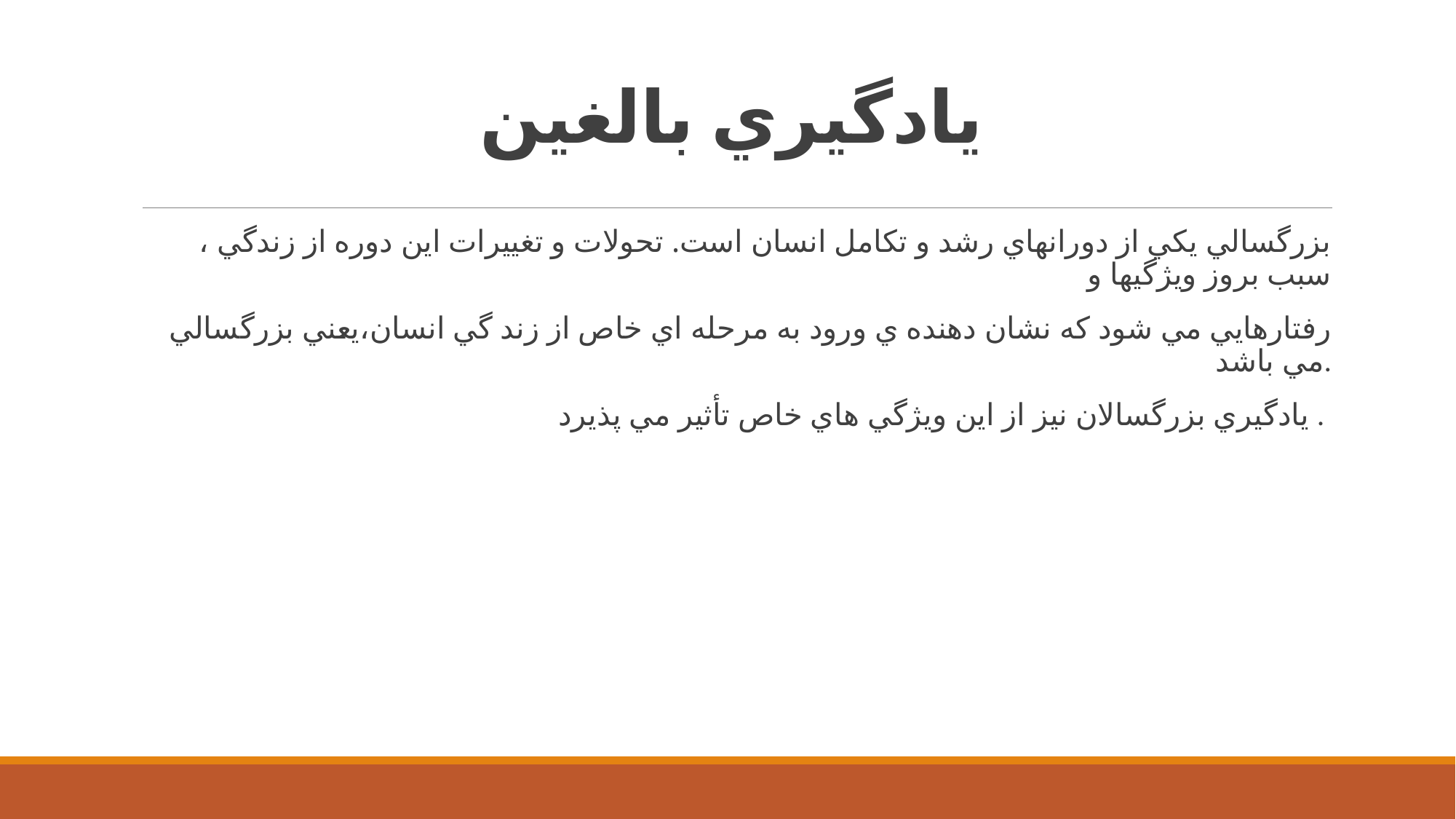

# يادگيري بالغين
بزرگسالي يكي از دورانهاي رشد و تكامل انسان است. تحولات و تغييرات اين دوره از زندگي ، سبب بروز ويژگيها و
 رفتارهايي مي شود كه نشان دهنده ي ورود به مرحله اي خاص از زند گي انسان،يعني بزرگسالي مي باشد.
 يادگيري بزرگسالان نيز از اين ويژگي هاي خاص تأثير مي پذيرد .